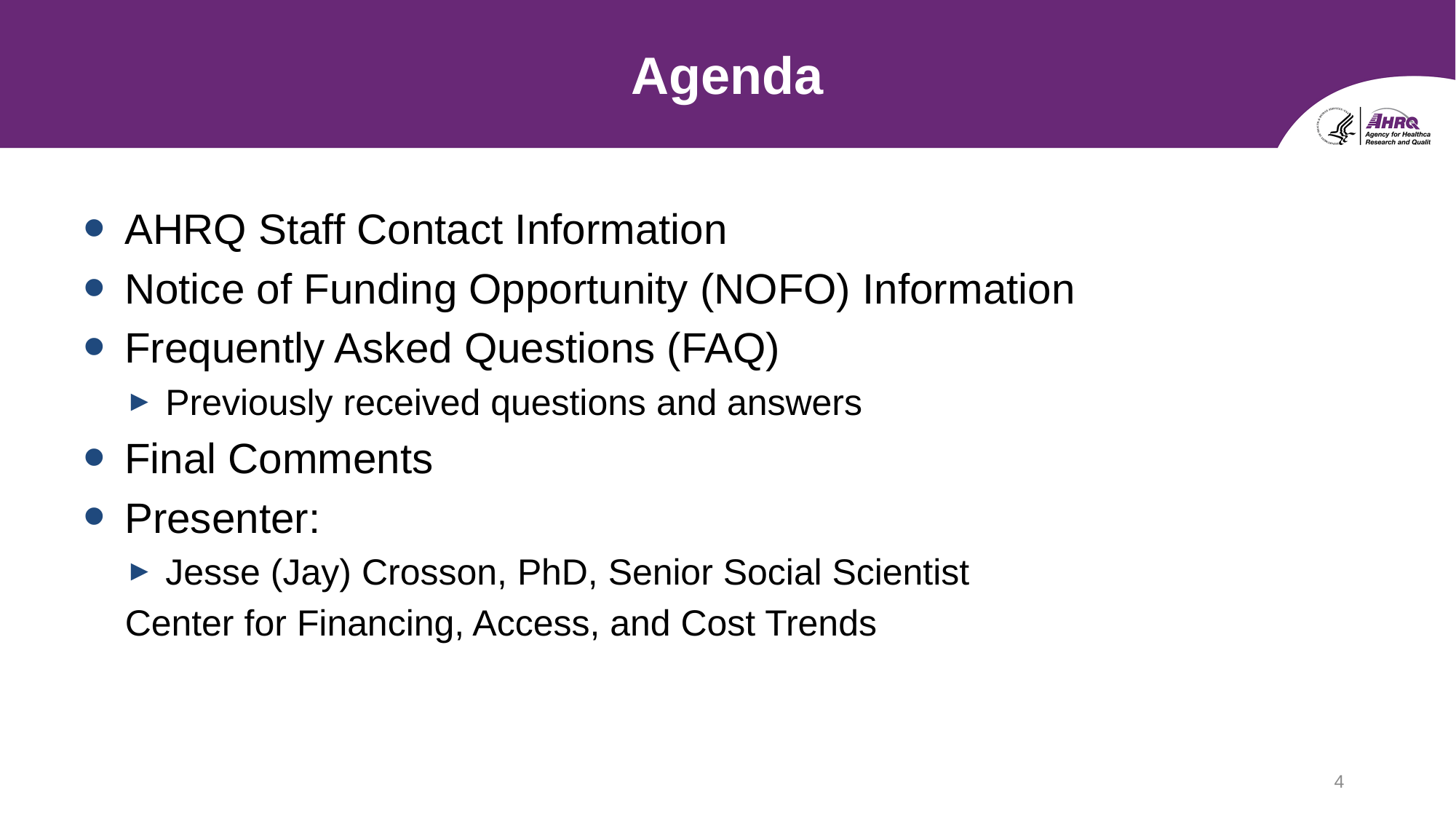

# Agenda
AHRQ Staff​ Contact Information
Notice of Funding Opportunity (NOFO) Information
Frequently Asked Questions (FAQ)
Previously received questions and answers
Final Comments
Presenter:
Jesse (Jay) Crosson, PhD, Senior Social Scientist
Center for Financing, Access, and Cost Trends
4